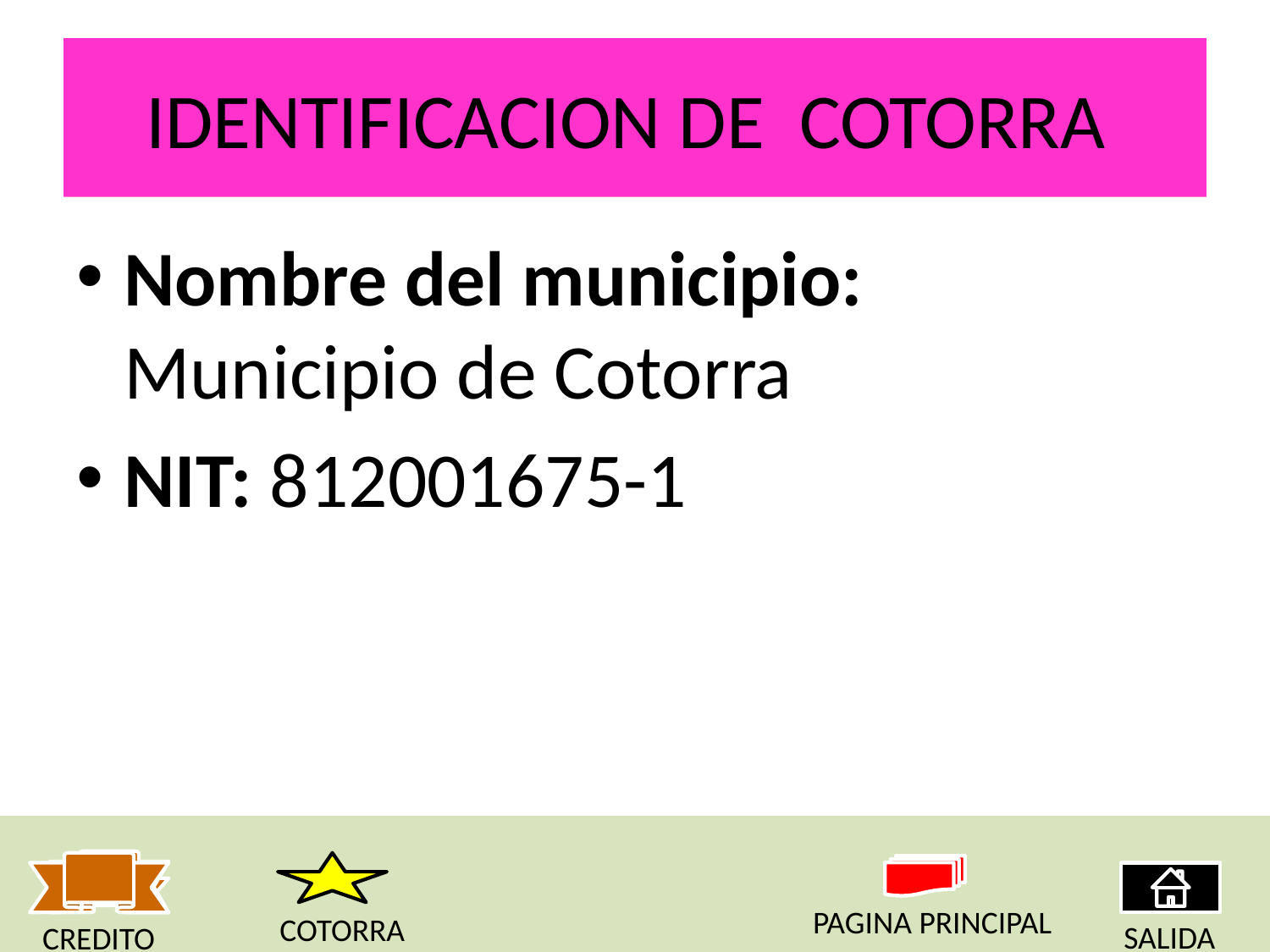

# IDENTIFICACION DE  COTORRA
Nombre del municipio: Municipio de Cotorra
NIT: 812001675-1

PAGINA PRINCIPAL
COTORRA
SALIDA
CREDITO